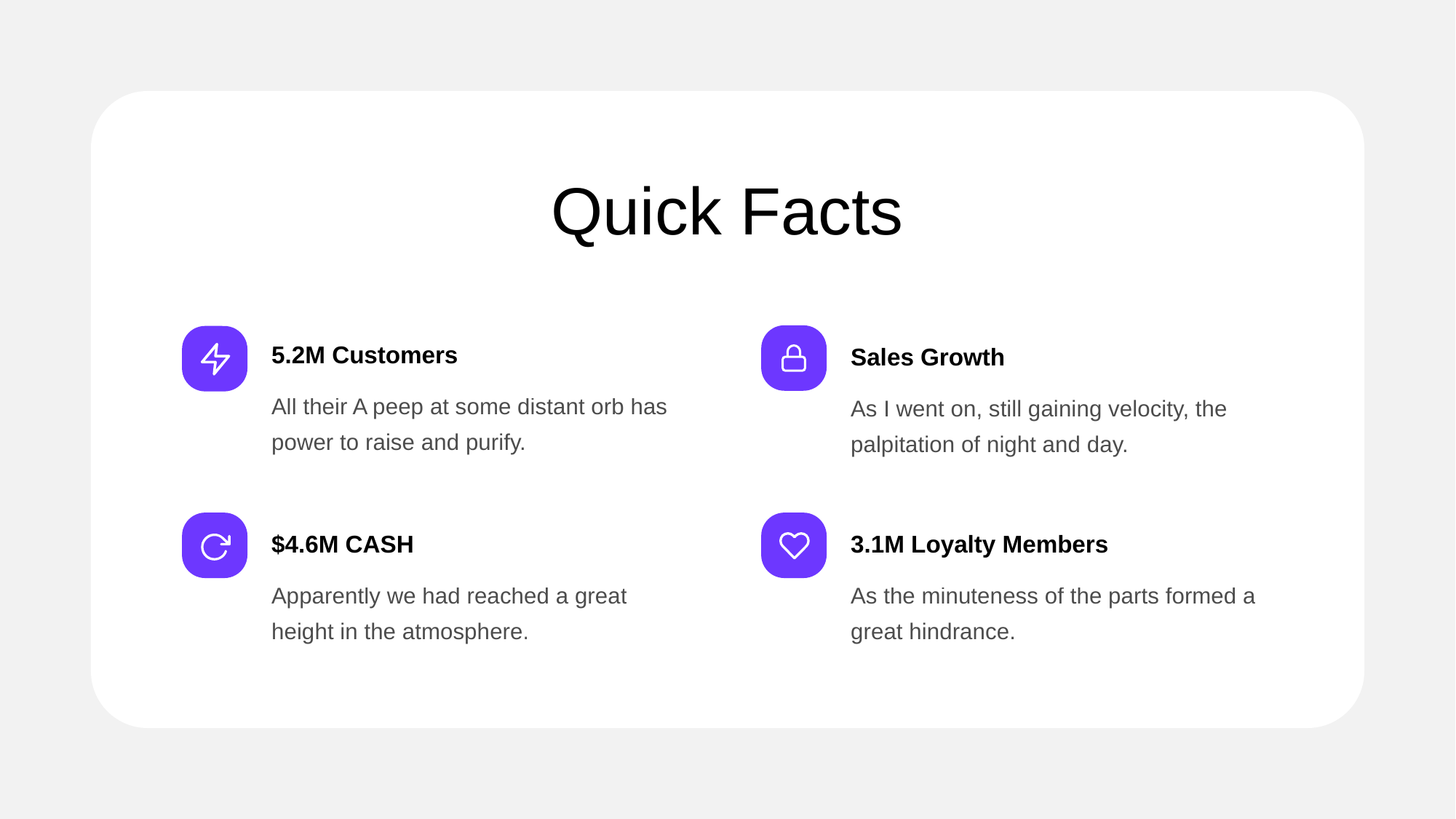

# Quick Facts

5.2M Customers
All their A peep at some distant orb has power to raise and purify.
Sales Growth
As I went on, still gaining velocity, the palpitation of night and day.

$4.6M CASH
Apparently we had reached a great height in the atmosphere.
3.1M Loyalty Members
As the minuteness of the parts formed a great hindrance.